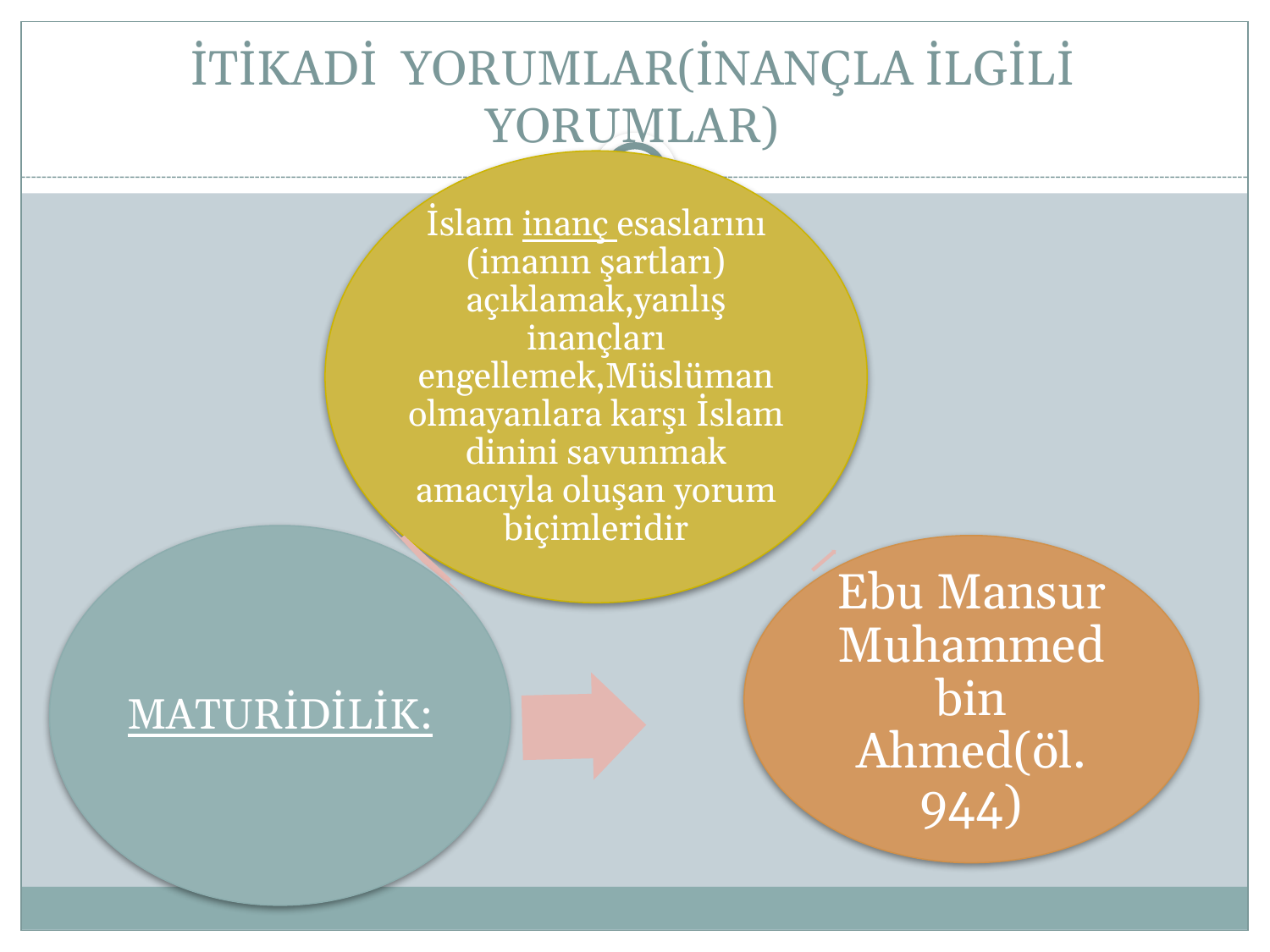

# İTİKADİ  YORUMLAR(İNANÇLA İLGİLİ YORUMLAR)
İslam inanç esaslarını (imanın şartları) açıklamak,yanlış inançları engellemek,Müslüman olmayanlara karşı İslam dinini savunmak amacıyla oluşan yorum biçimleridir

MATURİDİLİK:

Ebu Mansur Muhammed bin Ahmed(öl. 944)